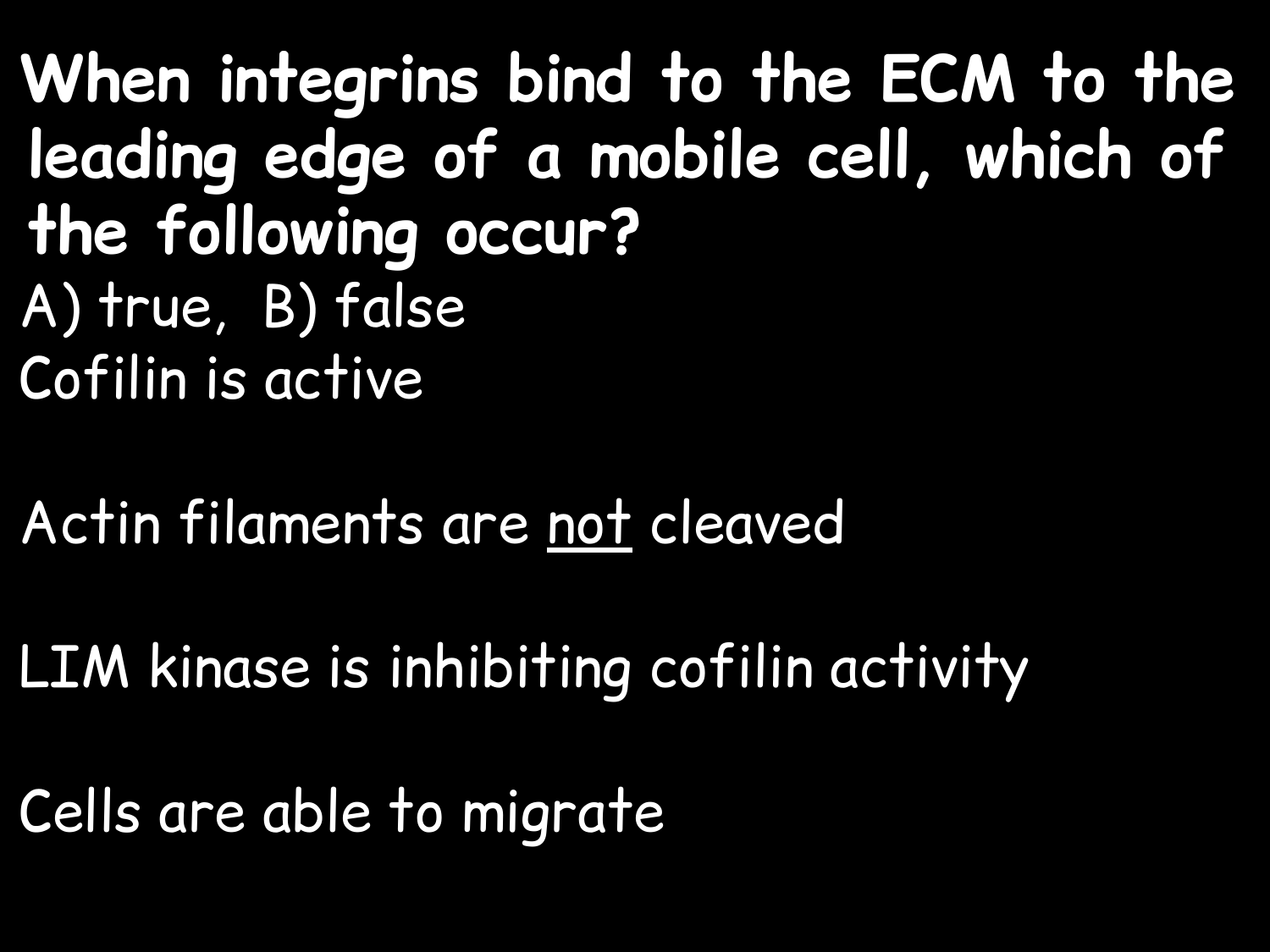

When integrins bind to the ECM to the leading edge of a mobile cell, which of the following occur?
A) true,  B) false
Cofilin is active

Actin filaments are not cleaved

LIM kinase is inhibiting cofilin activity

Cells are able to migrate